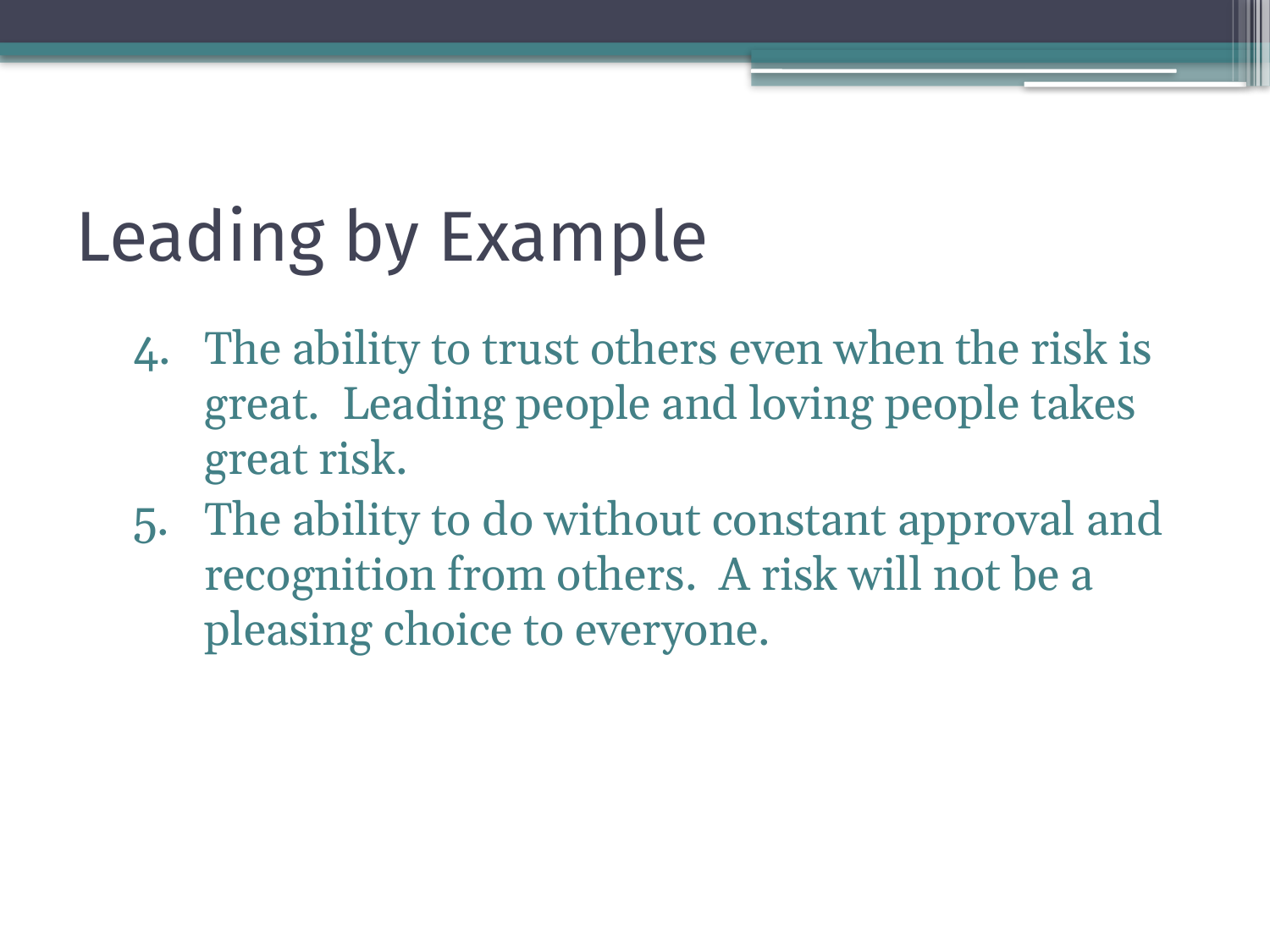

# Leading by Example
The ability to trust others even when the risk is great.  Leading people and loving people takes great risk.
The ability to do without constant approval and recognition from others.  A risk will not be a pleasing choice to everyone.